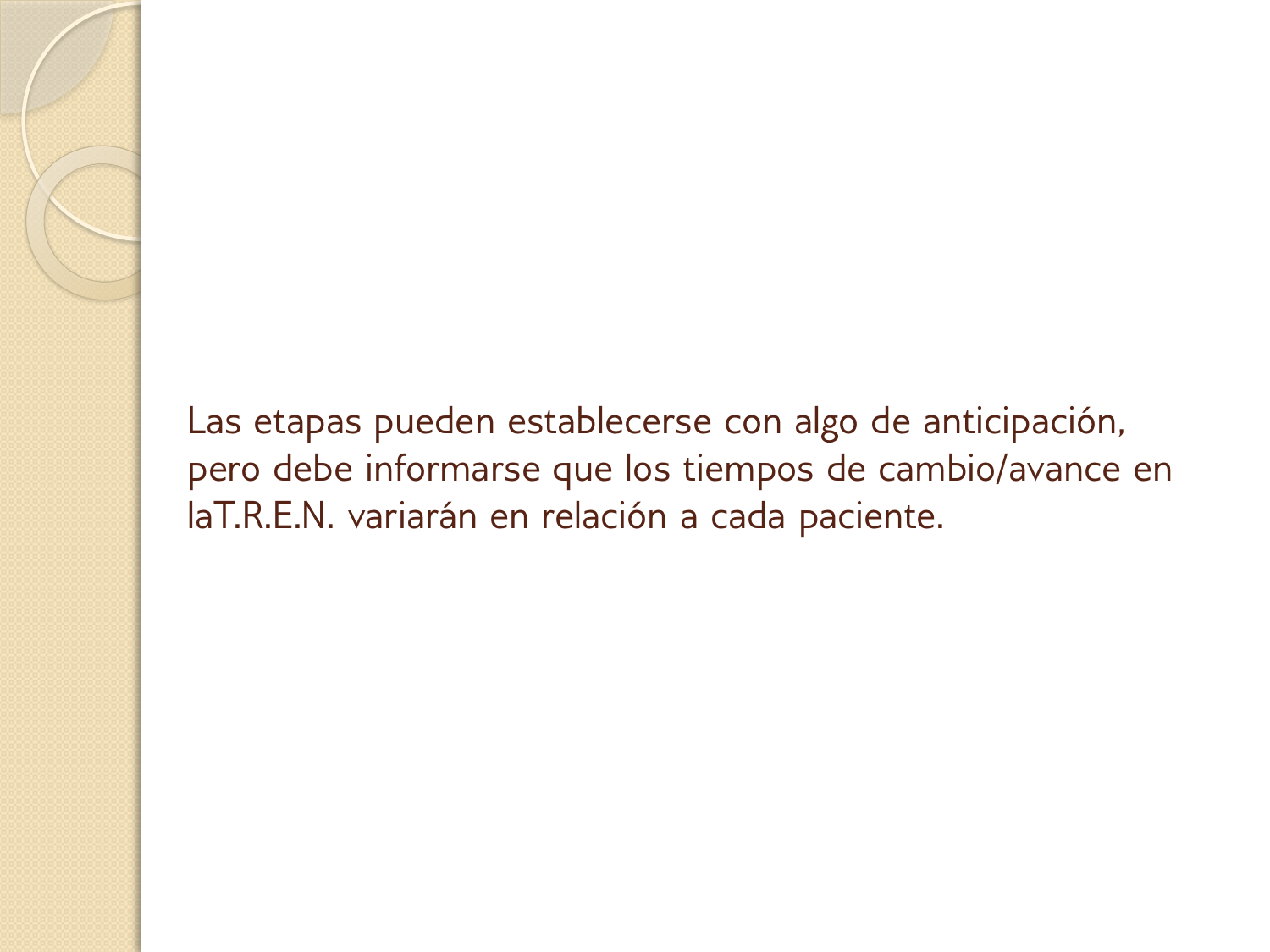

# Las etapas pueden establecerse con algo de anticipación, pero debe informarse que los tiempos de cambio/avance en laT.R.E.N. variarán en relación a cada paciente.